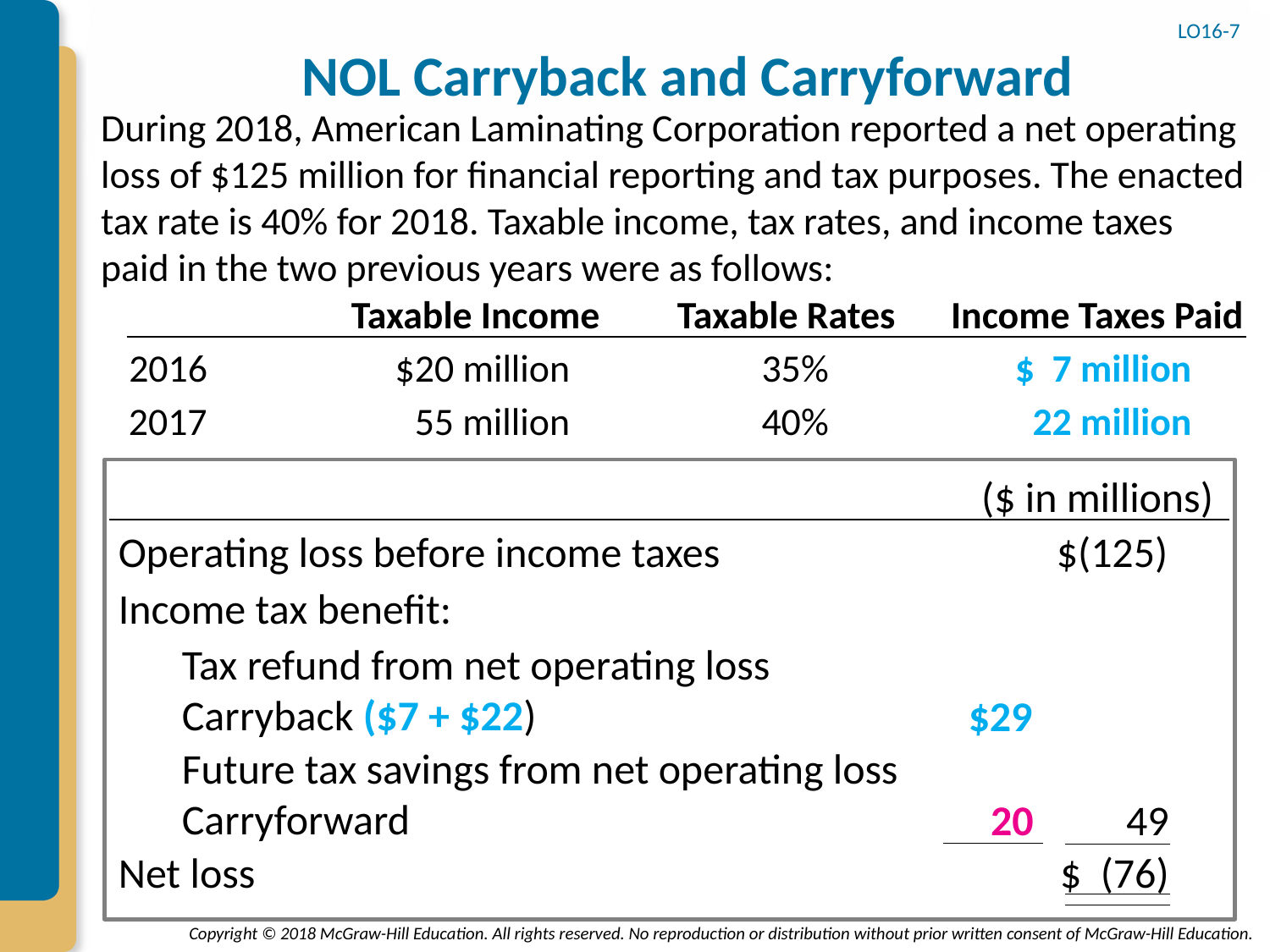

# NOL Carryback and Carryforward
LO16-7
During 2018, American Laminating Corporation reported a net operating loss of $125 million for financial reporting and tax purposes. The enacted tax rate is 40% for 2018. Taxable income, tax rates, and income taxes paid in the two previous years were as follows:
Taxable Income
Taxable Rates
Income Taxes Paid
2016
$20 million
35%
$  7 million
2017
55 million
40%
22 million

($ in millions)
Operating loss before income taxes
$(125)
Income tax benefit:
Tax refund from net operating loss Carryback ($7 + $22)
$29
Future tax savings from net operating loss Carryforward
20
49
Net loss
$  (76)